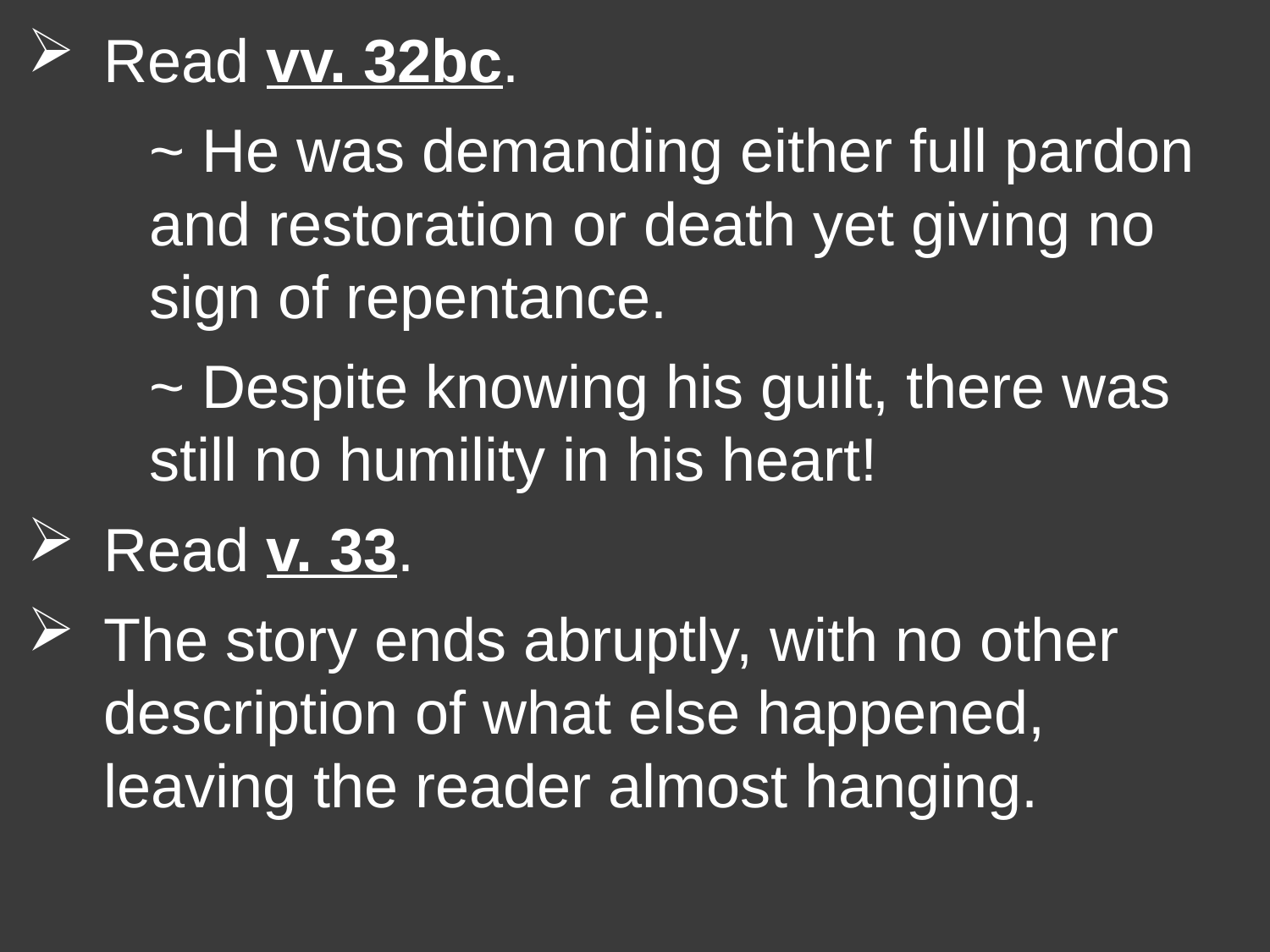

Read vv. 32bc.
		~ He was demanding either full pardon 				and restoration or death yet giving no 				sign of repentance.
		~ Despite knowing his guilt, there was 				still no humility in his heart!
Read v. 33.
The story ends abruptly, with no other description of what else happened, leaving the reader almost hanging.